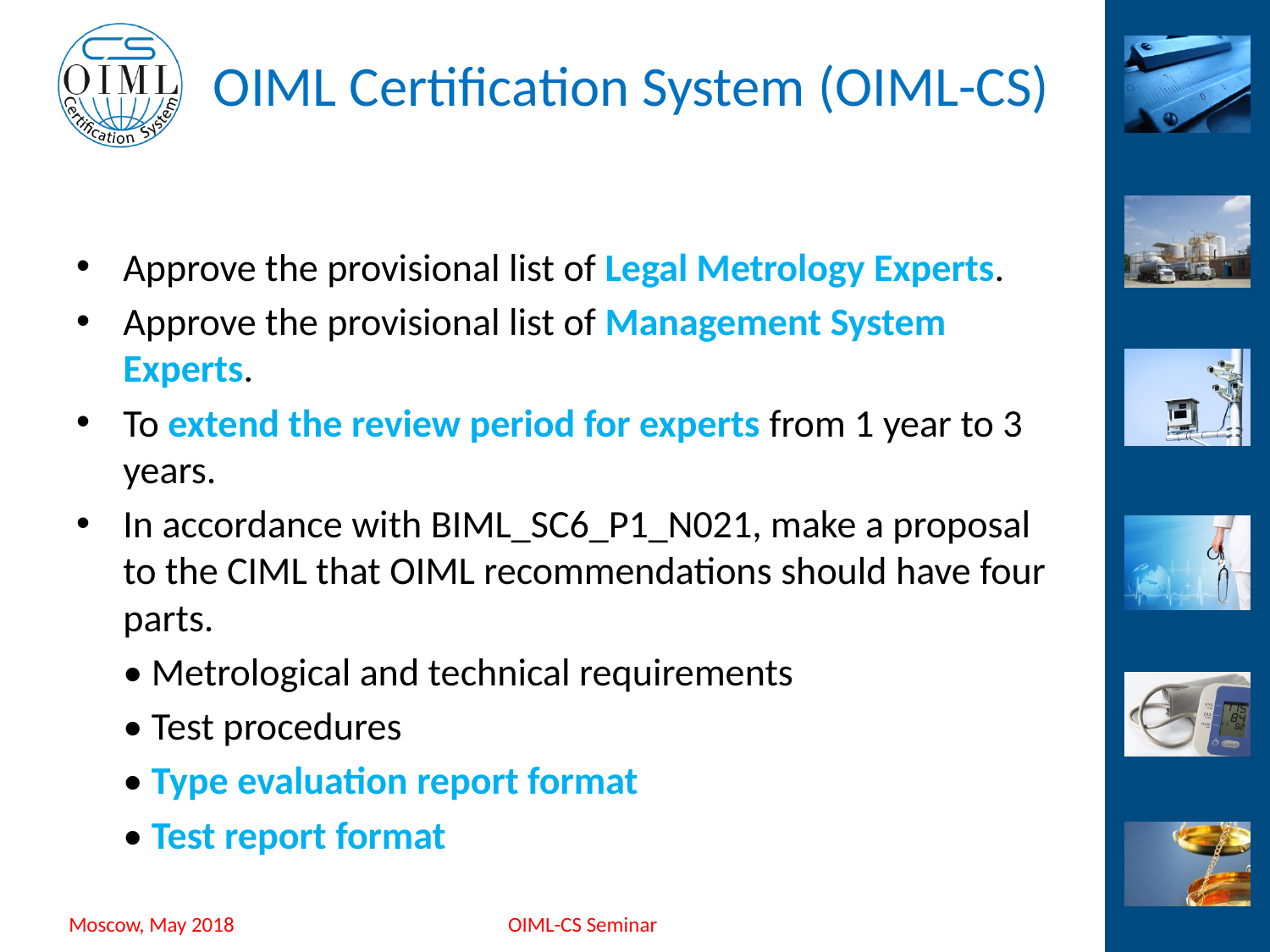

#
Approve the provisional list of Legal Metrology Experts.
Approve the provisional list of Management System Experts.
To extend the review period for experts from 1 year to 3 years.
In accordance with BIML_SC6_P1_N021, make a proposal to the CIML that OIML recommendations should have four parts.
		• Metrological and technical requirements
		• Test procedures
		• Type evaluation report format
		• Test report format